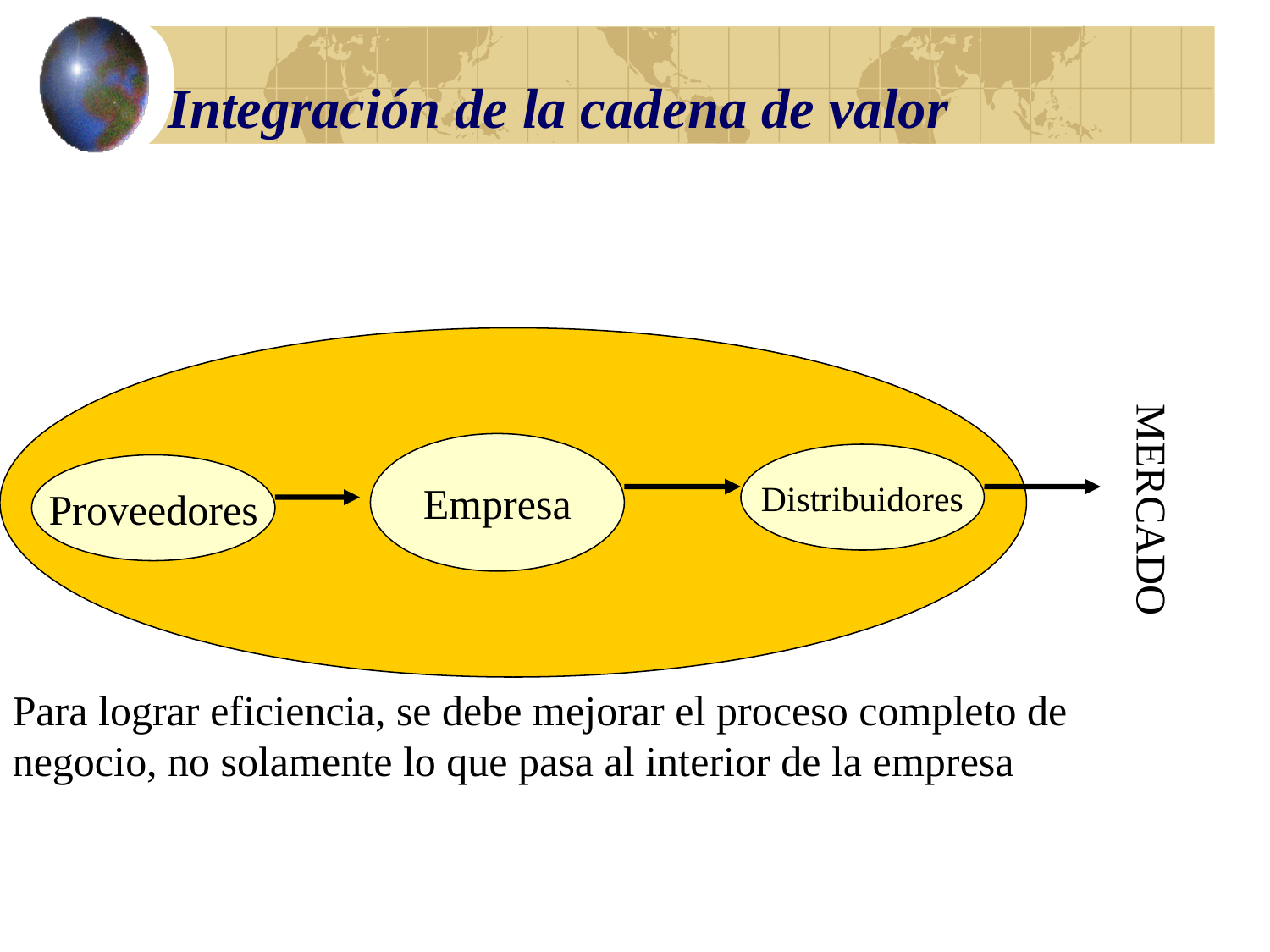

# Integración de la cadena de valor

Empresa
Distribuidores
Proveedores
MERCADO

Para lograr eficiencia, se debe mejorar el proceso completo de negocio, no solamente lo que pasa al interior de la empresa